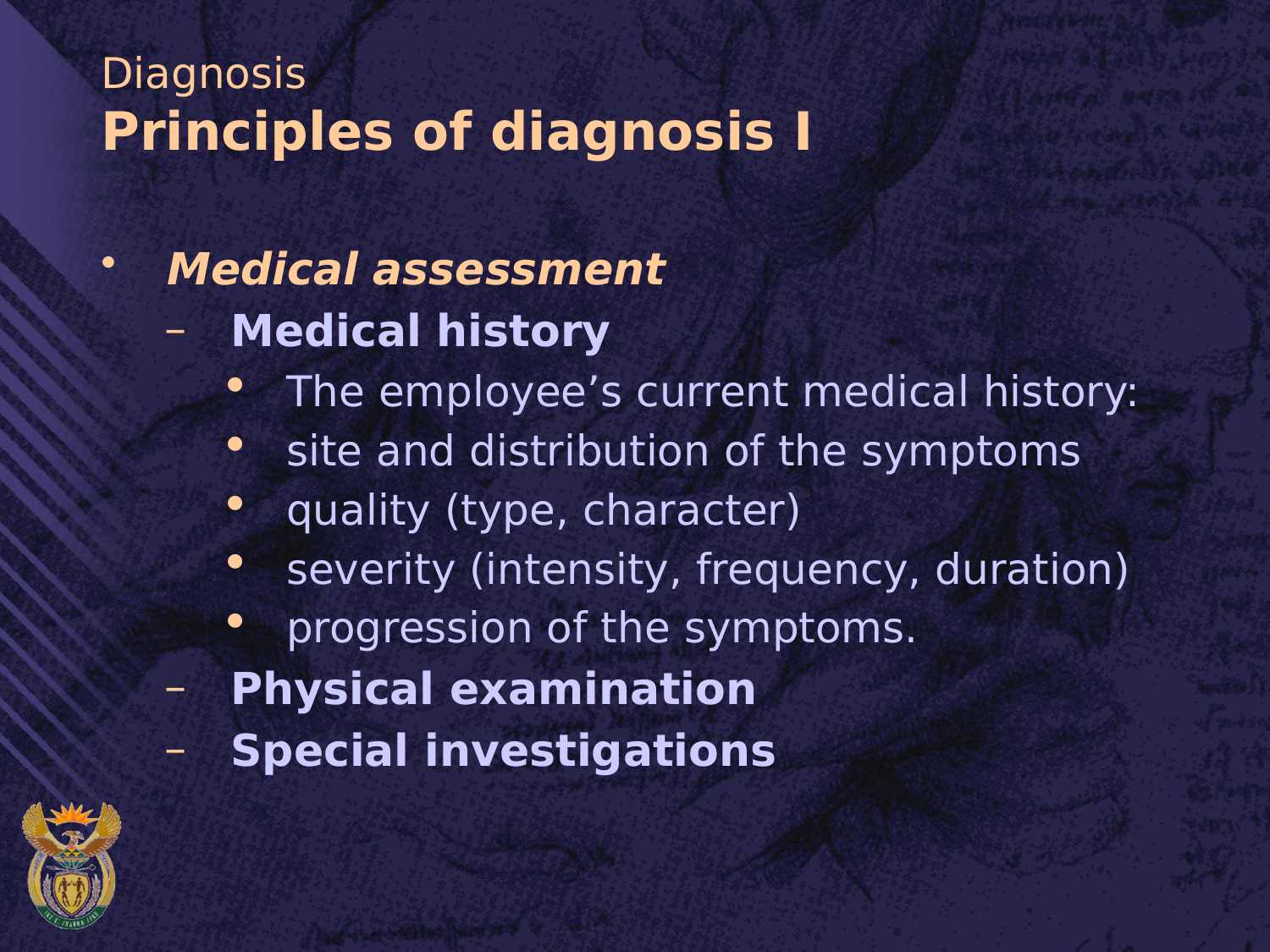

# Diagnosis Principles of diagnosis I
Medical assessment
Medical history
The employee’s current medical history:
site and distribution of the symptoms
quality (type, character)
severity (intensity, frequency, duration)
progression of the symptoms.
Physical examination
Special investigations